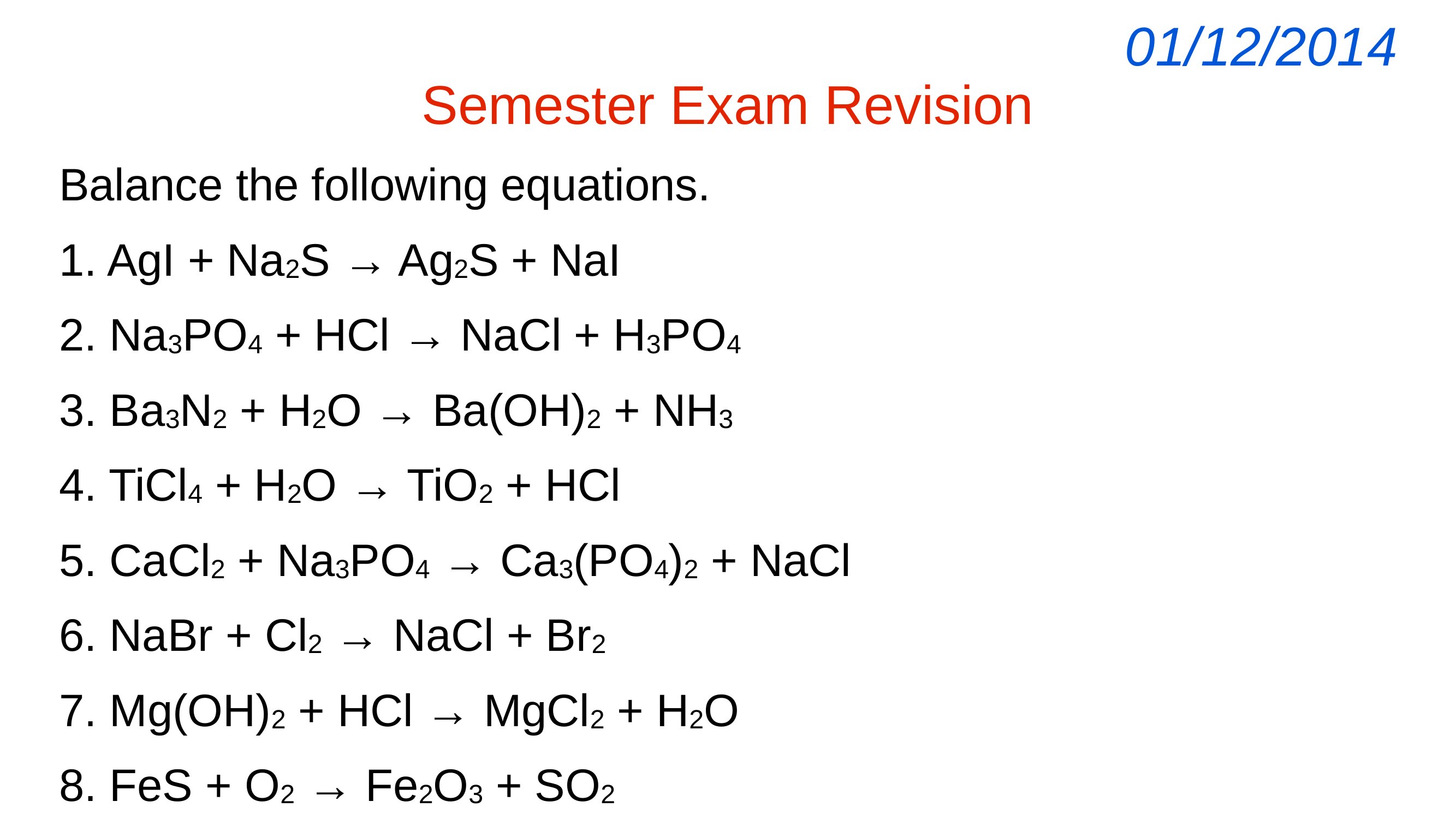

| 01/12/2014 |
| --- |
Semester Exam Revision
Balance the following equations.
1. AgI + Na2S → Ag2S + NaI
2. Na3PO4 + HCl → NaCl + H3PO4
3. Ba3N2 + H2O → Ba(OH)2 + NH3
4. TiCl4 + H2O → TiO2 + HCl
5. CaCl2 + Na3PO4 → Ca3(PO4)2 + NaCl
6. NaBr + Cl2 → NaCl + Br2
7. Mg(OH)2 + HCl → MgCl2 + H2O
8. FeS + O2 → Fe2O3 + SO2